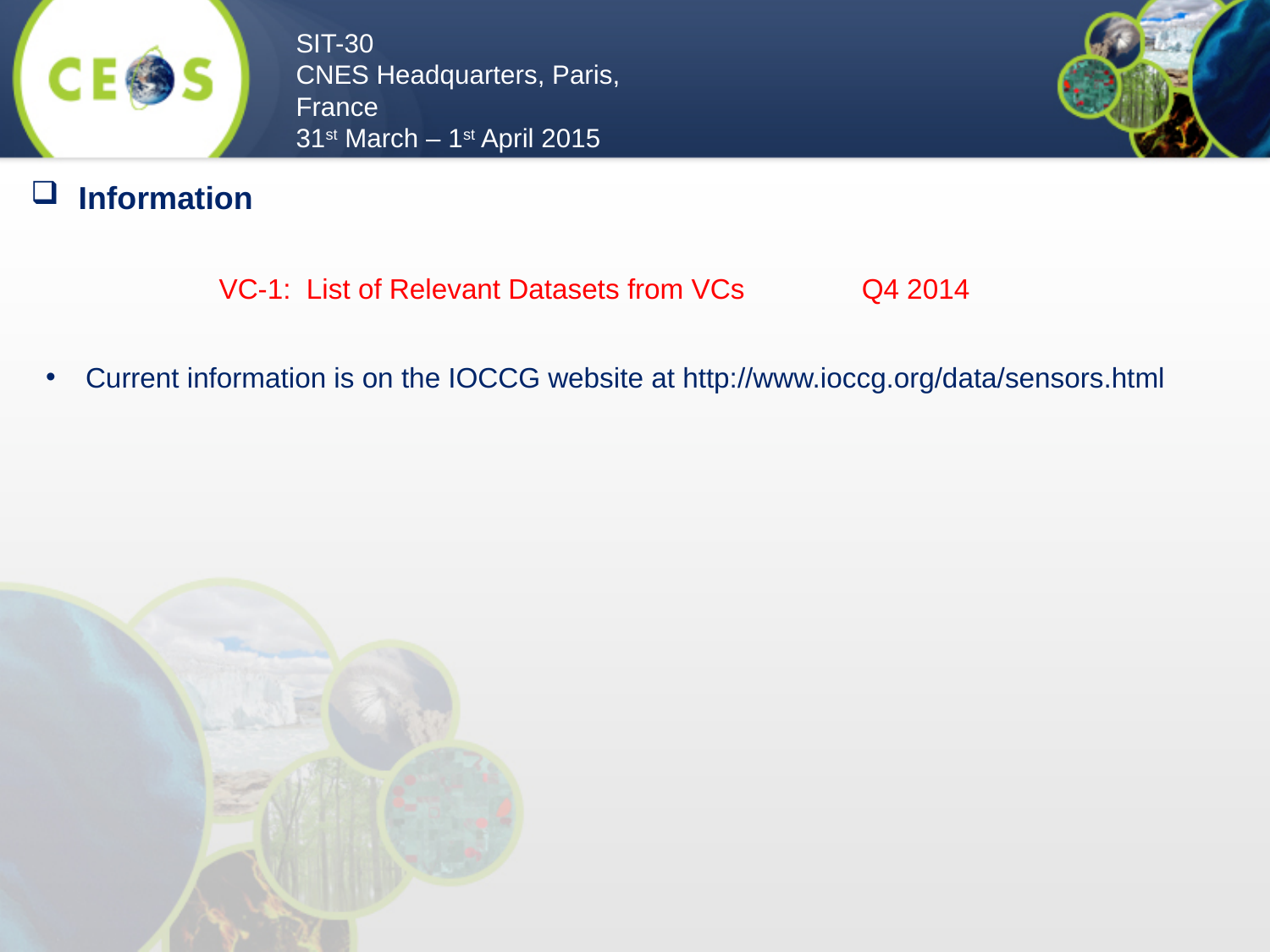

Information

VC-1:  List of Relevant Datasets from VCs               Q4 2014

Current information is on the IOCCG website at http://www.ioccg.org/data/sensors.html